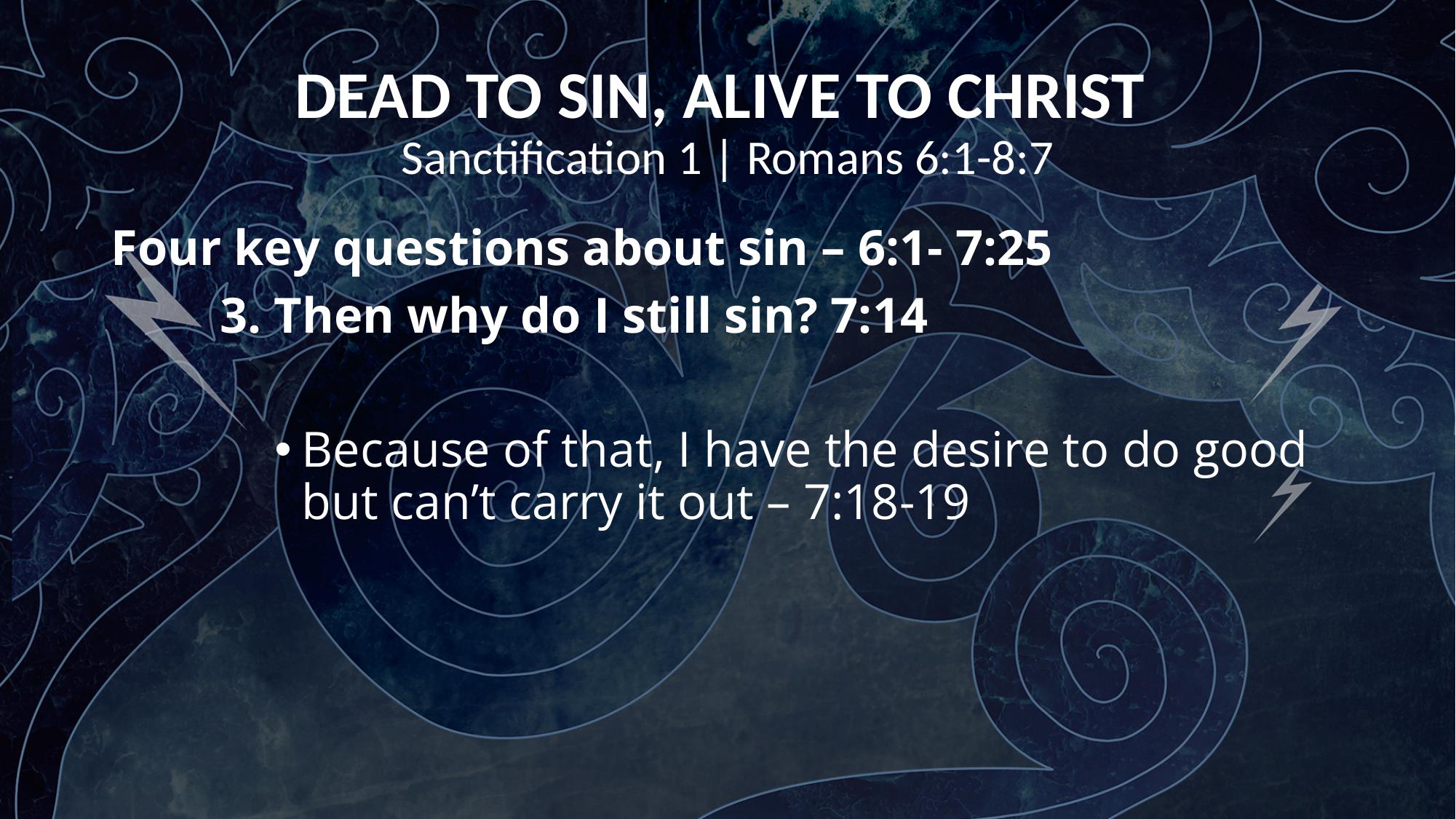

DEAD TO SIN, ALIVE TO CHRIST
Sanctification 1 | Romans 6:1-8:7
Four key questions about sin – 6:1- 7:25
	3. Then why do I still sin? 7:14

Because of that, I have the desire to do good but can’t carry it out – 7:18-19